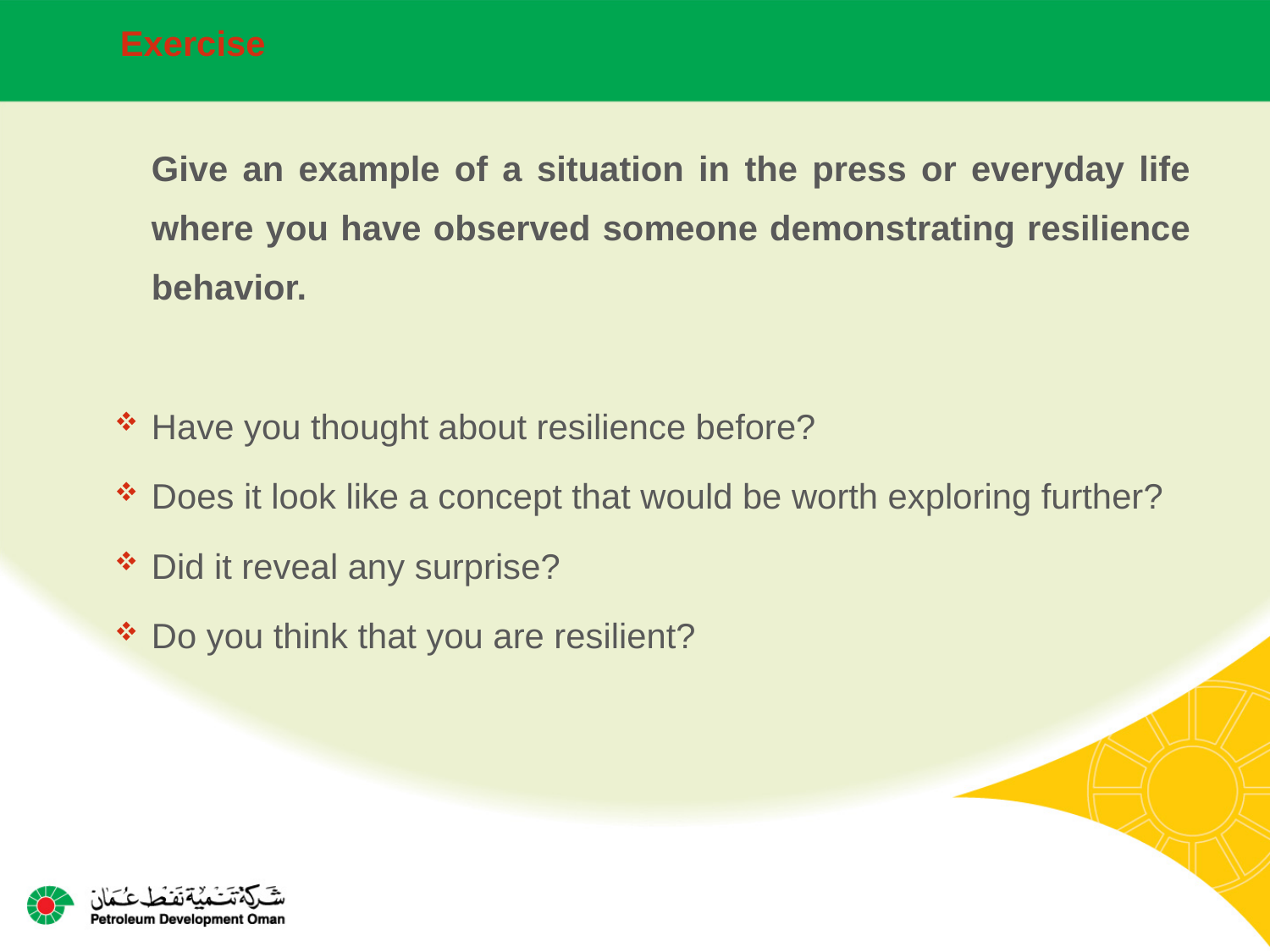

Exercise
	Give an example of a situation in the press or everyday life where you have observed someone demonstrating resilience behavior.

Have you thought about resilience before?
Does it look like a concept that would be worth exploring further?
Did it reveal any surprise?
Do you think that you are resilient?